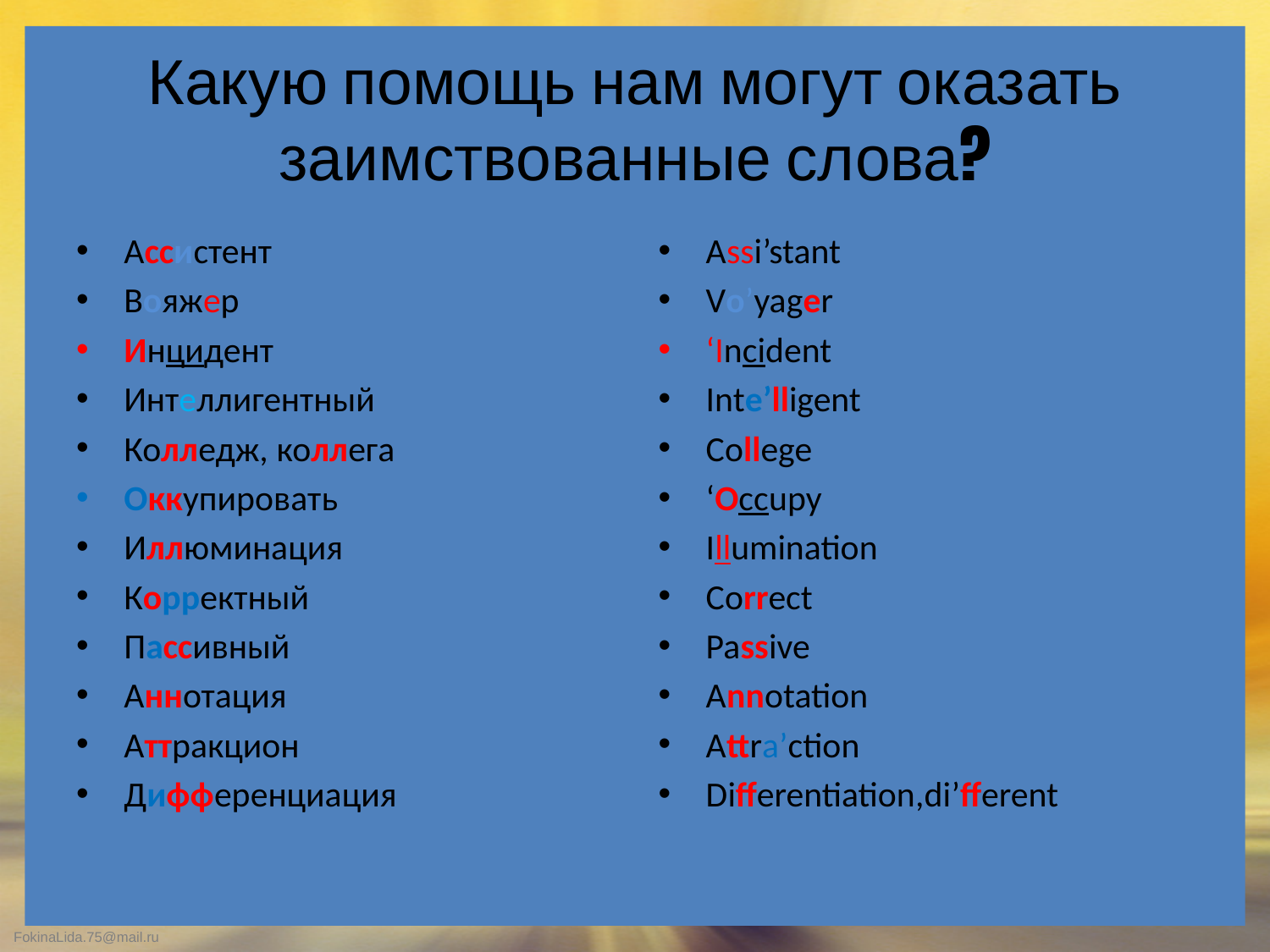

# Какую помощь нам могут оказать заимствованные слова?
Ассистент
Вояжер
Инцидент
Интеллигентный
Колледж, коллега
Оккупировать
Иллюминация
Корректный
Пассивный
Аннотация
Аттракцион
Дифференциация

Assi’stant
Vo’yager
‘Incident
Inte’lligent
College
‘Occupy
Illumination
Correct
Passive
Annotation
Attra’ction
Differentiation,di’fferent